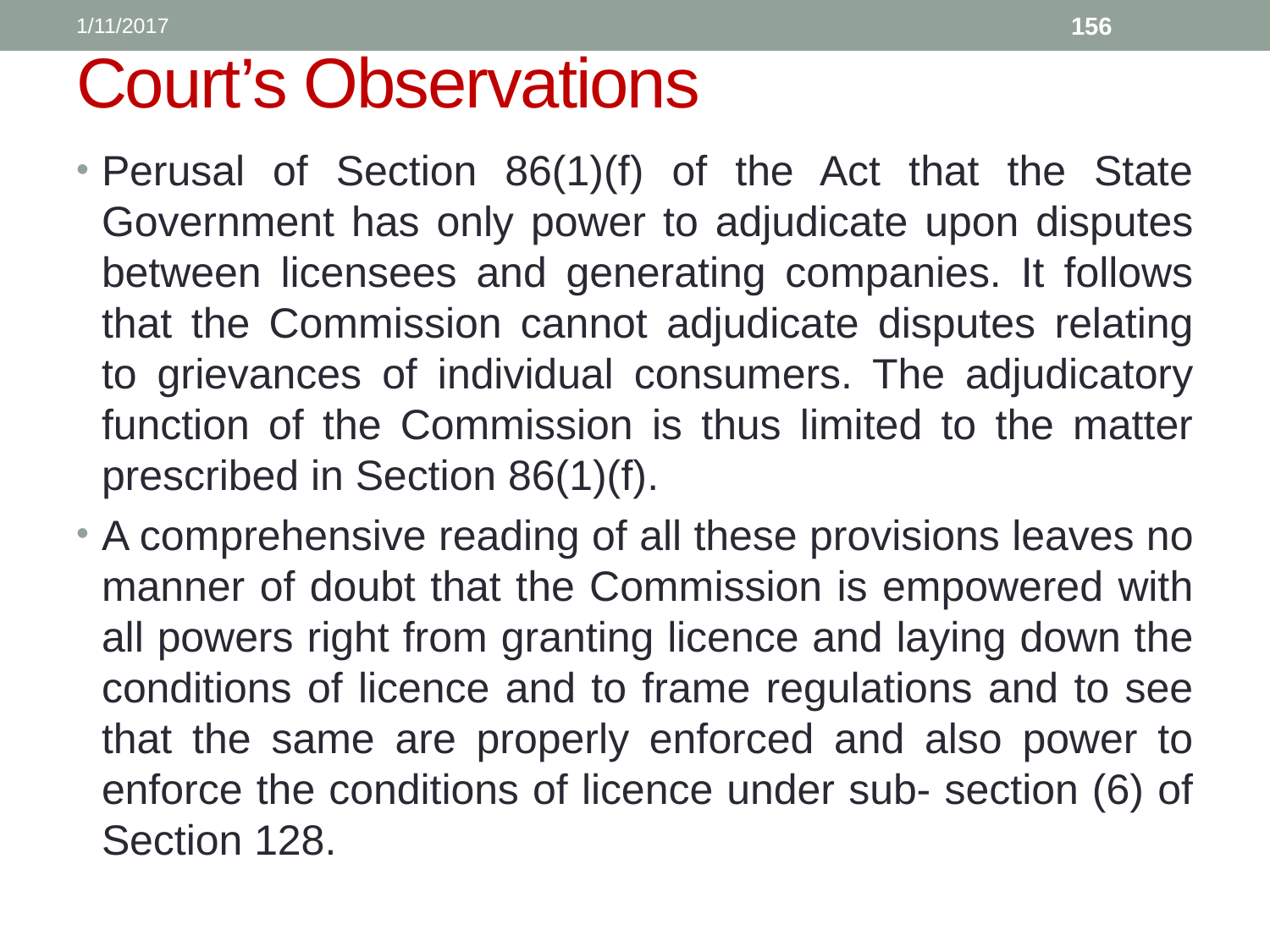

1/11/2017
156
# Court’s Observations
Perusal of Section 86(1)(f) of the Act that the State Government has only power to adjudicate upon disputes between licensees and generating companies. It follows that the Commission cannot adjudicate disputes relating to grievances of individual consumers. The adjudicatory function of the Commission is thus limited to the matter prescribed in Section 86(1)(f).
A comprehensive reading of all these provisions leaves no manner of doubt that the Commission is empowered with all powers right from granting licence and laying down the conditions of licence and to frame regulations and to see that the same are properly enforced and also power to enforce the conditions of licence under sub- section (6) of Section 128.